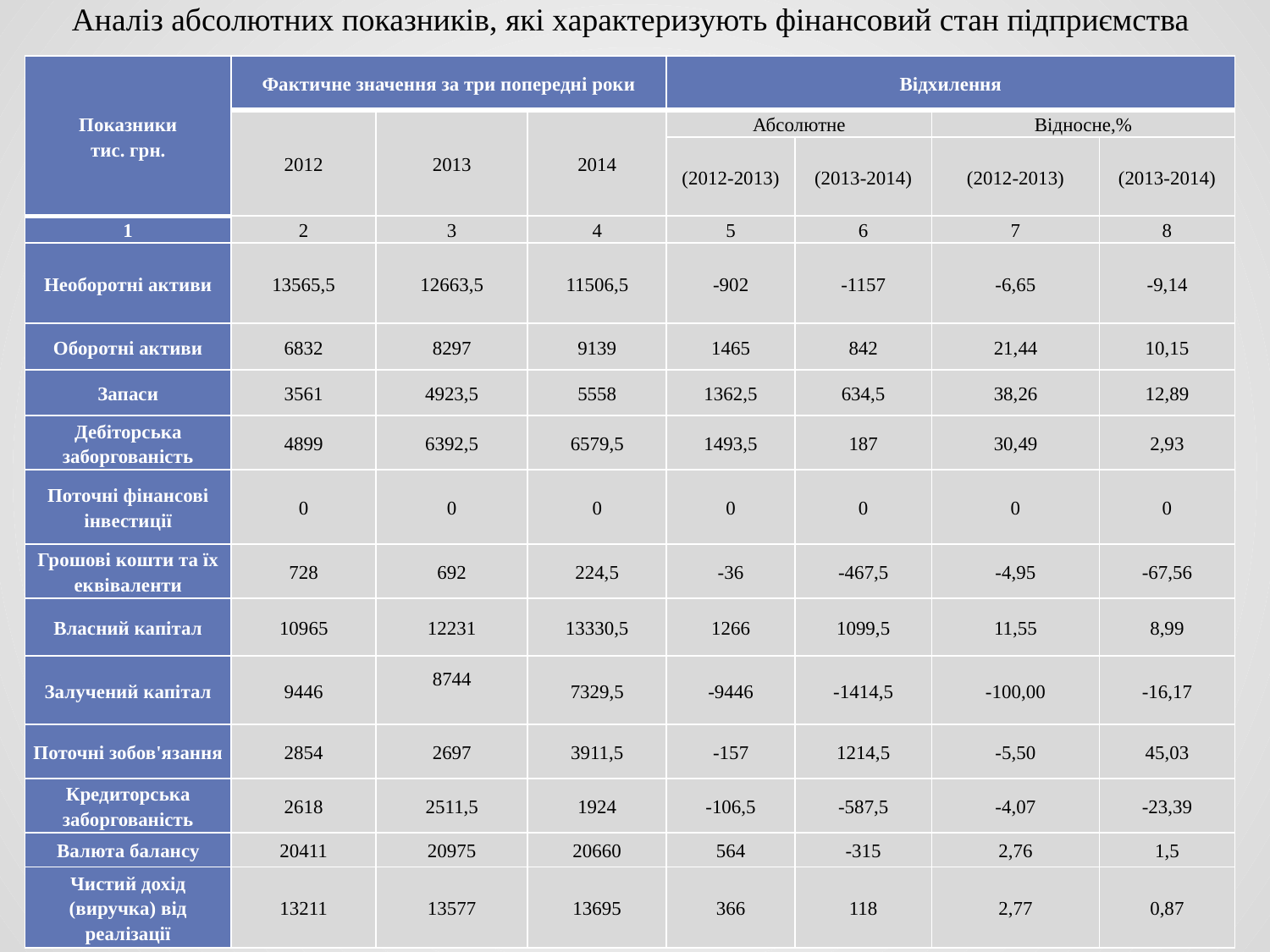

Аналіз абсолютних показників, які характеризують фінансовий стан підприємства

| Показники тис. грн. | Фактичне значення за три попередні роки |  |  | Відхилення |  |  |  |
| --- | --- | --- | --- | --- | --- | --- | --- |
|  | 2012 | 2013 | 2014 | Абсолютне |  | Відносне,% |  |
|  |  |  |  | (2012-2013) | (2013-2014) | (2012-2013) | (2013-2014) |
| 1 | 2 | 3 | 4 | 5 | 6 | 7 | 8 |
| Необоротні активи | 13565,5 | 12663,5 | 11506,5 | -902 | -1157 | -6,65 | -9,14 |
| Оборотні активи | 6832 | 8297 | 9139 | 1465 | 842 | 21,44 | 10,15 |
| Запаси | 3561 | 4923,5 | 5558 | 1362,5 | 634,5 | 38,26 | 12,89 |
| Дебіторська заборгованість | 4899 | 6392,5 | 6579,5 | 1493,5 | 187 | 30,49 | 2,93 |
| Поточні фінансові інвестиції | 0 | 0 | 0 | 0 | 0 | 0 | 0 |
| Грошові кошти та їх еквіваленти | 728 | 692 | 224,5 | -36 | -467,5 | -4,95 | -67,56 |
| Власний капітал | 10965 | 12231 | 13330,5 | 1266 | 1099,5 | 11,55 | 8,99 |
| Залучений капітал | 9446 | 8744 | 7329,5 | -9446 | -1414,5 | -100,00 | -16,17 |
| Поточні зобов'язання | 2854 | 2697 | 3911,5 | -157 | 1214,5 | -5,50 | 45,03 |
| Кредиторська заборгованість | 2618 | 2511,5 | 1924 | -106,5 | -587,5 | -4,07 | -23,39 |
| Валюта балансу | 20411 | 20975 | 20660 | 564 | -315 | 2,76 | 1,5 |
| Чистий дохід (виручка) від реалізації | 13211 | 13577 | 13695 | 366 | 118 | 2,77 | 0,87 |